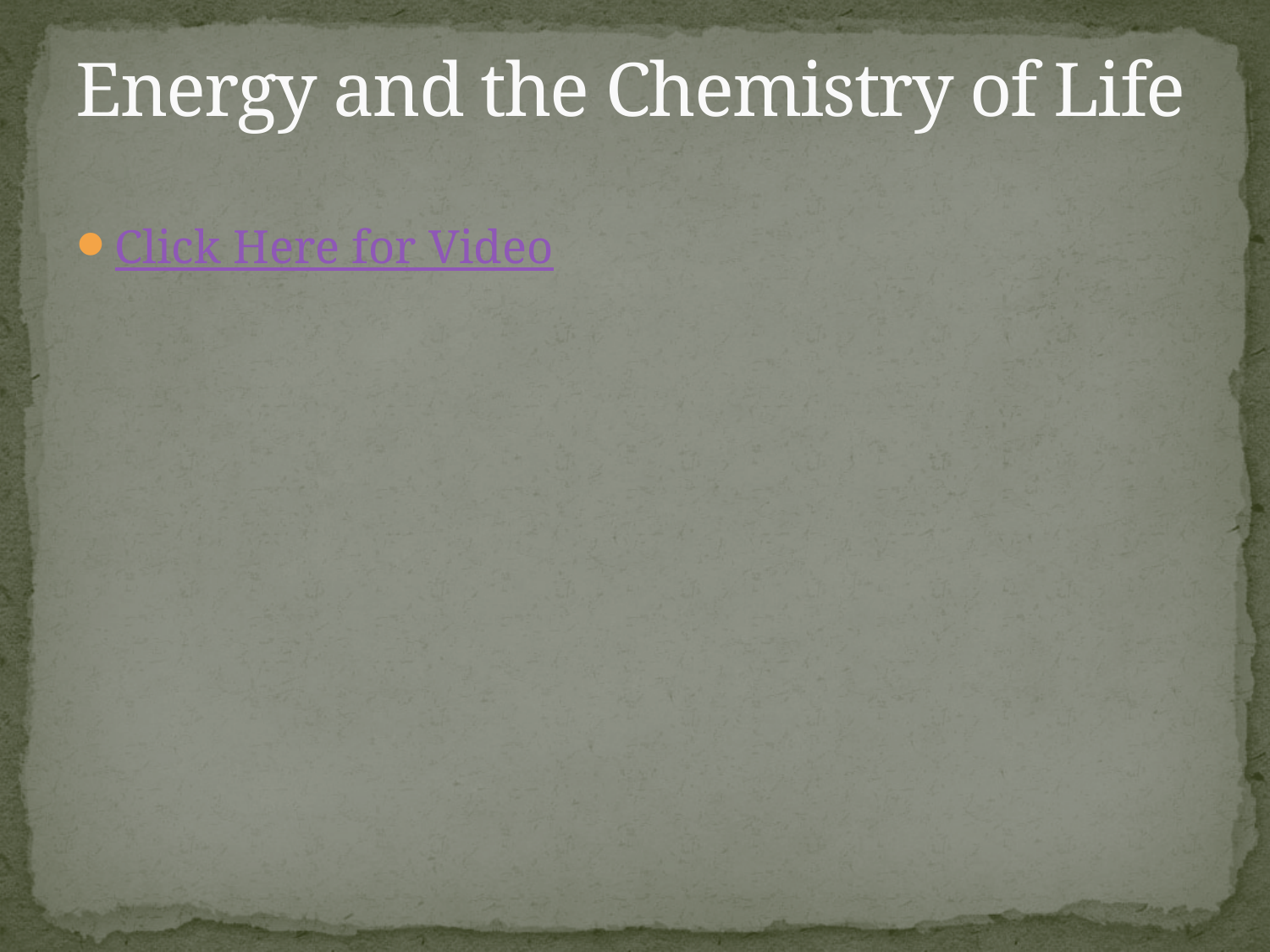

# Energy and the Chemistry of Life
Click Here for Video